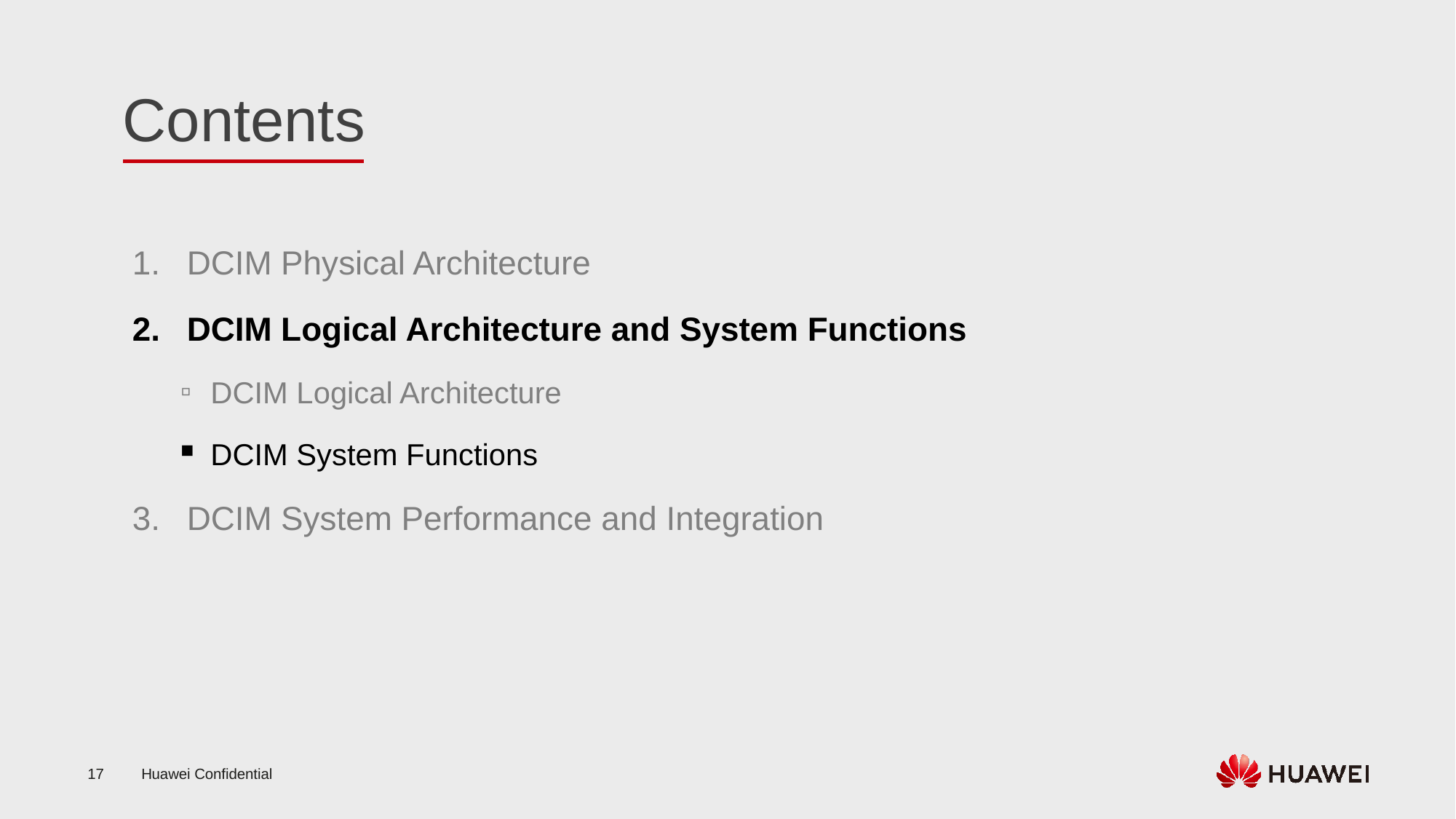

DCIM Physical Architecture
DCIM Logical Architecture and System Functions
DCIM Logical Architecture
DCIM System Functions
DCIM System Performance and Integration